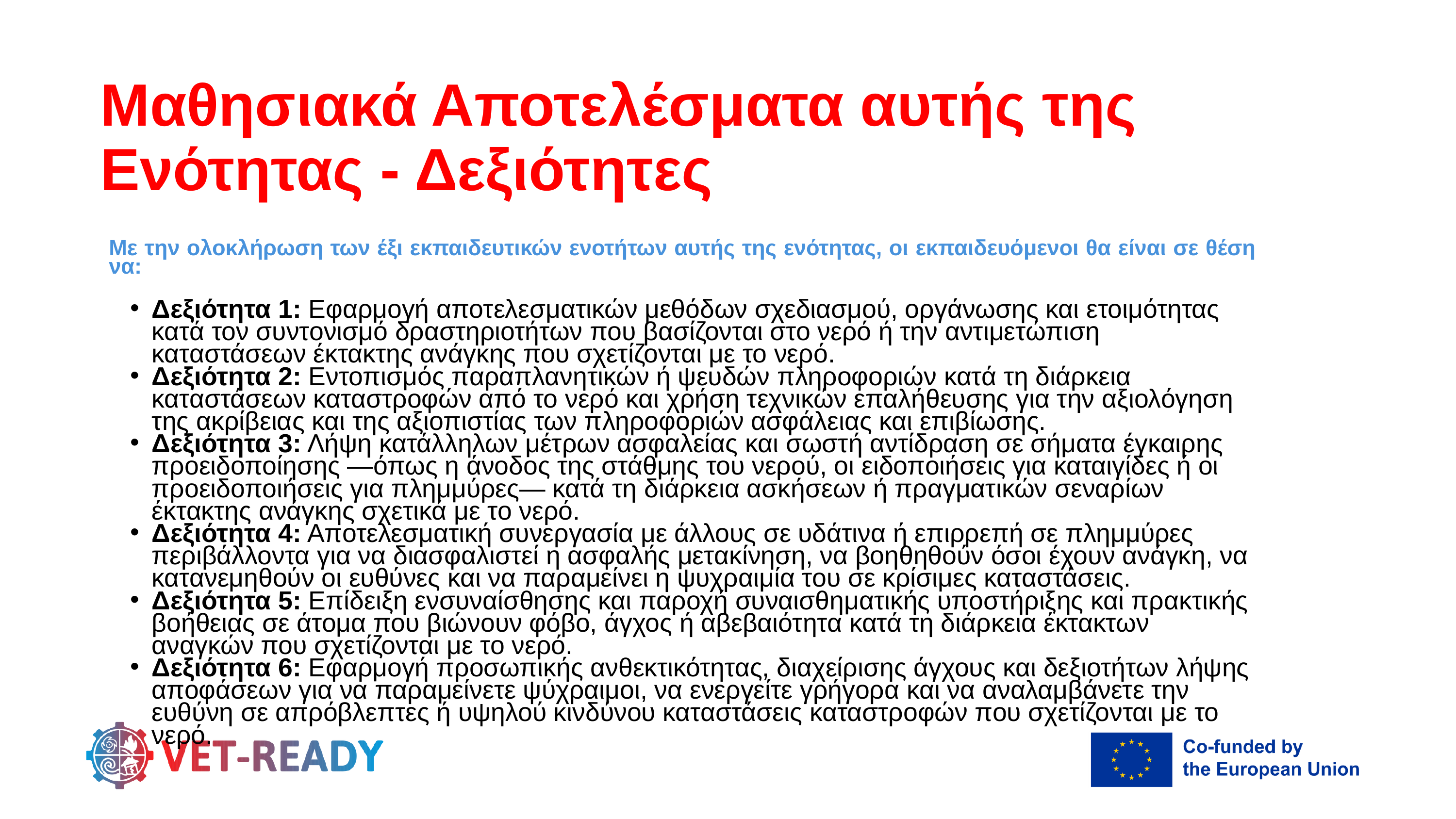

Μαθησιακά Αποτελέσματα αυτής της Ενότητας - Δεξιότητες
Με την ολοκλήρωση των έξι εκπαιδευτικών ενοτήτων αυτής της ενότητας, οι εκπαιδευόμενοι θα είναι σε θέση να:

Δεξιότητα 1: Εφαρμογή αποτελεσματικών μεθόδων σχεδιασμού, οργάνωσης και ετοιμότητας κατά τον συντονισμό δραστηριοτήτων που βασίζονται στο νερό ή την αντιμετώπιση καταστάσεων έκτακτης ανάγκης που σχετίζονται με το νερό.
Δεξιότητα 2: Εντοπισμός παραπλανητικών ή ψευδών πληροφοριών κατά τη διάρκεια καταστάσεων καταστροφών από το νερό και χρήση τεχνικών επαλήθευσης για την αξιολόγηση της ακρίβειας και της αξιοπιστίας των πληροφοριών ασφάλειας και επιβίωσης.
Δεξιότητα 3: Λήψη κατάλληλων μέτρων ασφαλείας και σωστή αντίδραση σε σήματα έγκαιρης προειδοποίησης —όπως η άνοδος της στάθμης του νερού, οι ειδοποιήσεις για καταιγίδες ή οι προειδοποιήσεις για πλημμύρες— κατά τη διάρκεια ασκήσεων ή πραγματικών σεναρίων έκτακτης ανάγκης σχετικά με το νερό.
Δεξιότητα 4: Αποτελεσματική συνεργασία με άλλους σε υδάτινα ή επιρρεπή σε πλημμύρες περιβάλλοντα για να διασφαλιστεί η ασφαλής μετακίνηση, να βοηθηθούν όσοι έχουν ανάγκη, να κατανεμηθούν οι ευθύνες και να παραμείνει η ψυχραιμία του σε κρίσιμες καταστάσεις.
Δεξιότητα 5: Επίδειξη ενσυναίσθησης και παροχή συναισθηματικής υποστήριξης και πρακτικής βοήθειας σε άτομα που βιώνουν φόβο, άγχος ή αβεβαιότητα κατά τη διάρκεια έκτακτων αναγκών που σχετίζονται με το νερό.
Δεξιότητα 6: Εφαρμογή προσωπικής ανθεκτικότητας, διαχείρισης άγχους και δεξιοτήτων λήψης αποφάσεων για να παραμείνετε ψύχραιμοι, να ενεργείτε γρήγορα και να αναλαμβάνετε την ευθύνη σε απρόβλεπτες ή υψηλού κινδύνου καταστάσεις καταστροφών που σχετίζονται με το νερό.